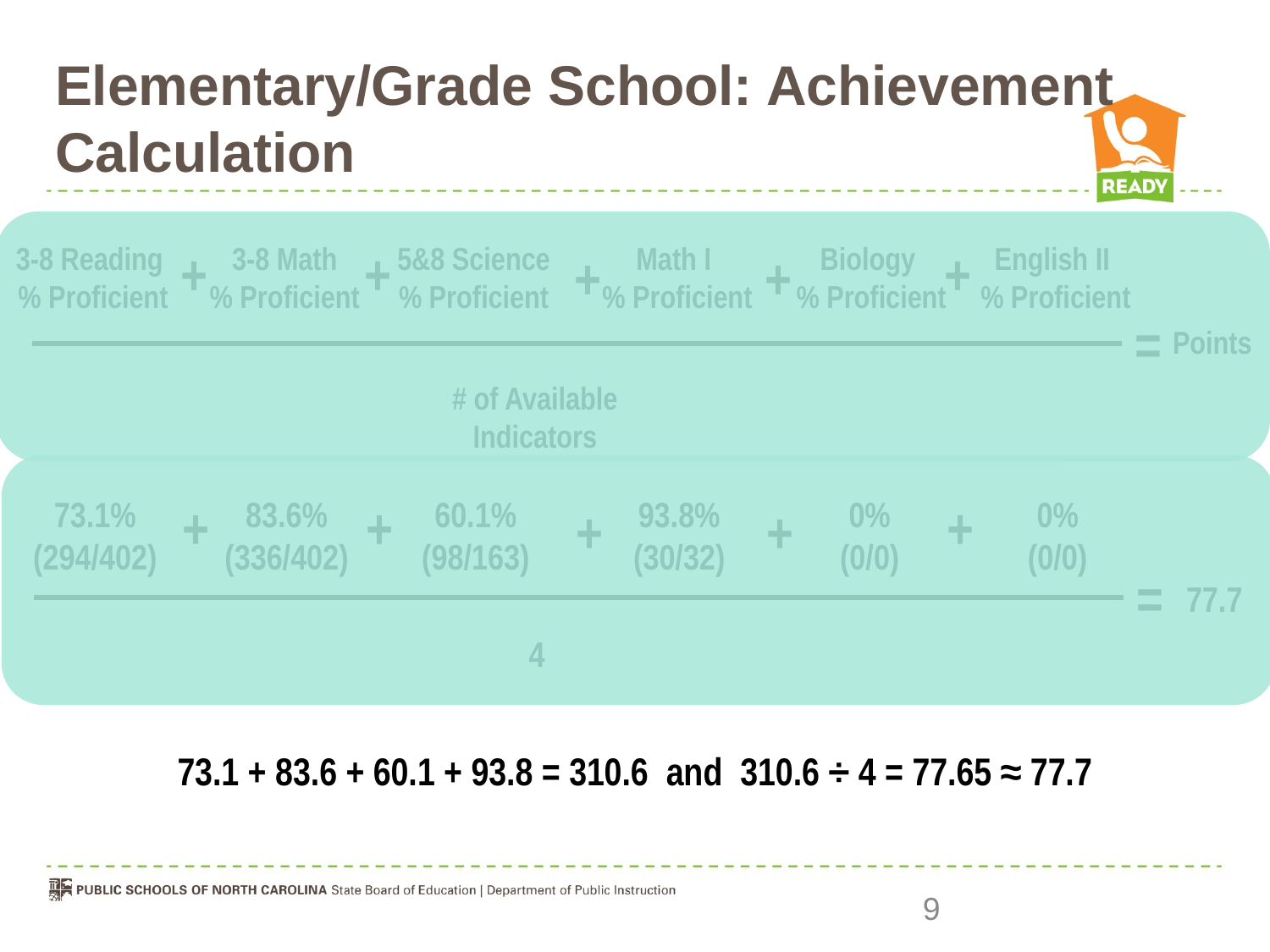

# Elementary/Grade School: Achievement Calculation

3-8 Reading
% Proficient
+
3-8 Math
% Proficient
+
5&8 Science
% Proficient
Math I
% Proficient
Biology
 % Proficient
+
English II
% Proficient
+
+
=
Points
# of Available Indicators

73.1%
(294/402)
+
83.6% (336/402)
+
60.1%
(98/163)
93.8%
(30/32)
0%
(0/0)
+
0%
(0/0)
+
+
=
77.7
4
73.1 + 83.6 + 60.1 + 93.8 = 310.6  and  310.6 ÷ 4 = 77.65 ≈ 77.7

9